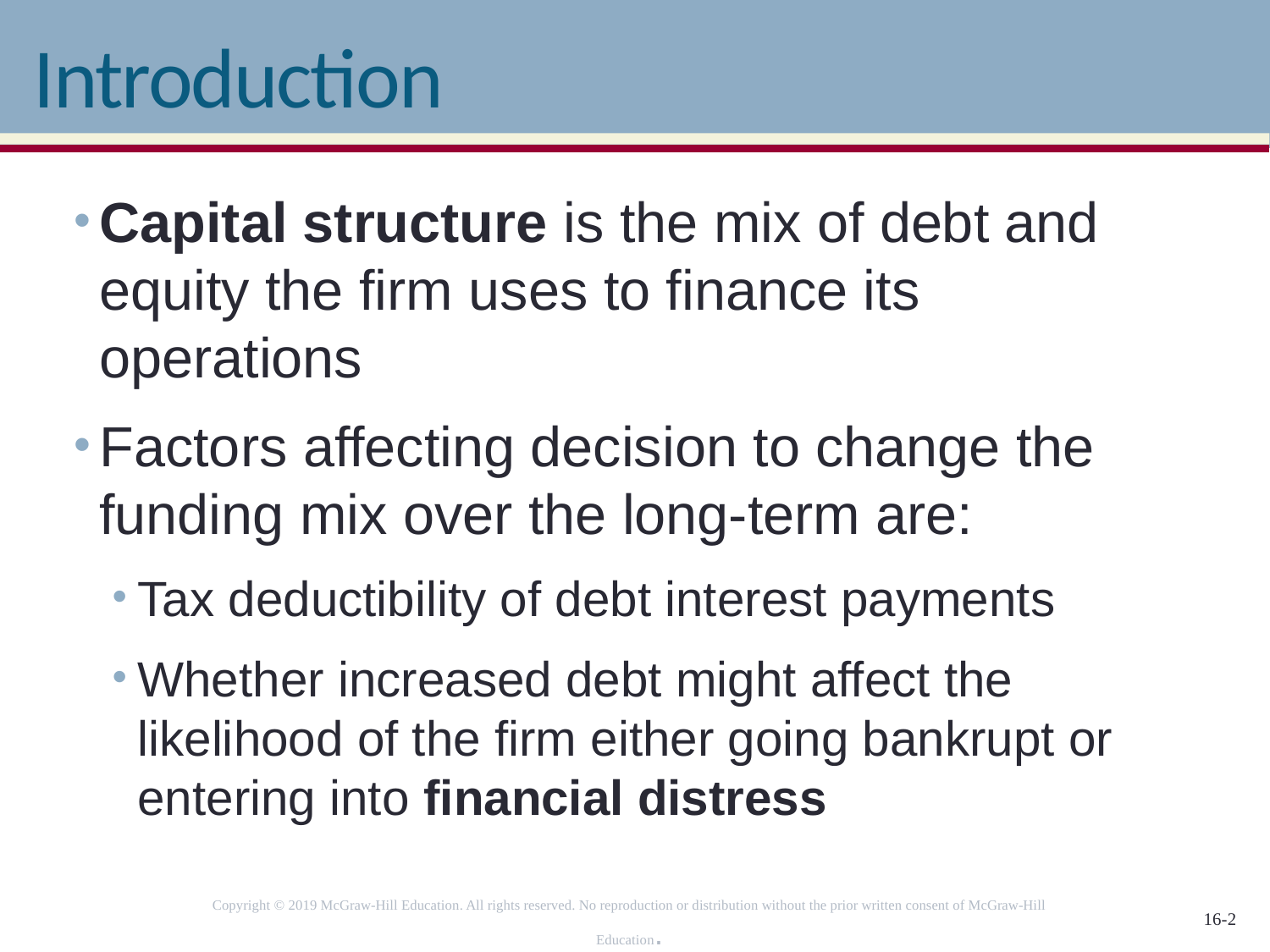

# Introduction
Capital structure is the mix of debt and equity the firm uses to finance its operations
Factors affecting decision to change the funding mix over the long-term are:
Tax deductibility of debt interest payments
Whether increased debt might affect the likelihood of the firm either going bankrupt or entering into financial distress
Copyright © 2019 McGraw-Hill Education. All rights reserved. No reproduction or distribution without the prior written consent of McGraw-Hill Education.